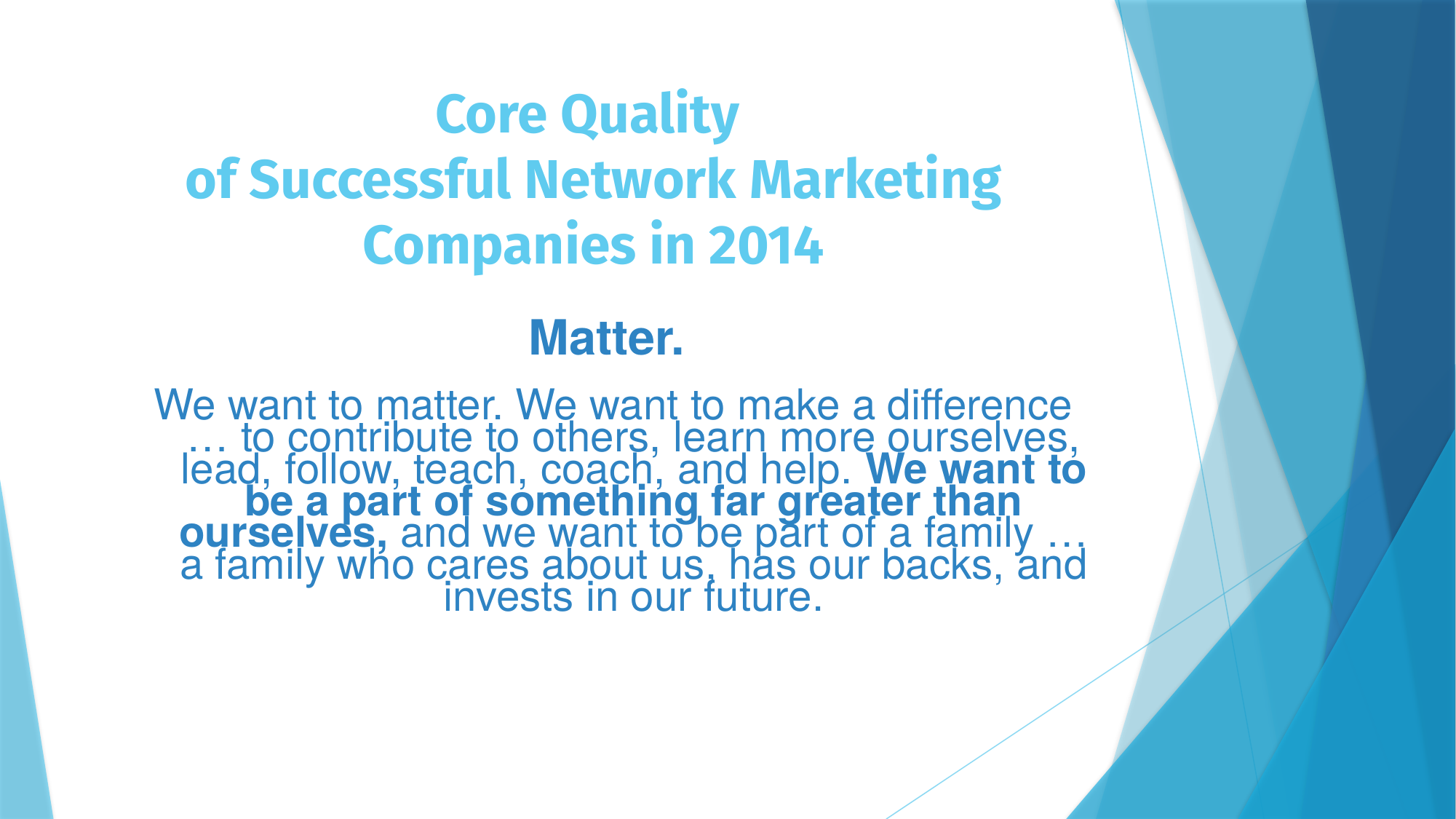

# Core Quality of Successful Network Marketing Companies in 2014
Matter.

We want to matter. We want to make a difference … to contribute to others, learn more ourselves, lead, follow, teach, coach, and help. We want to be a part of something far greater than ourselves, and we want to be part of a family … a family who cares about us, has our backs, and invests in our future.